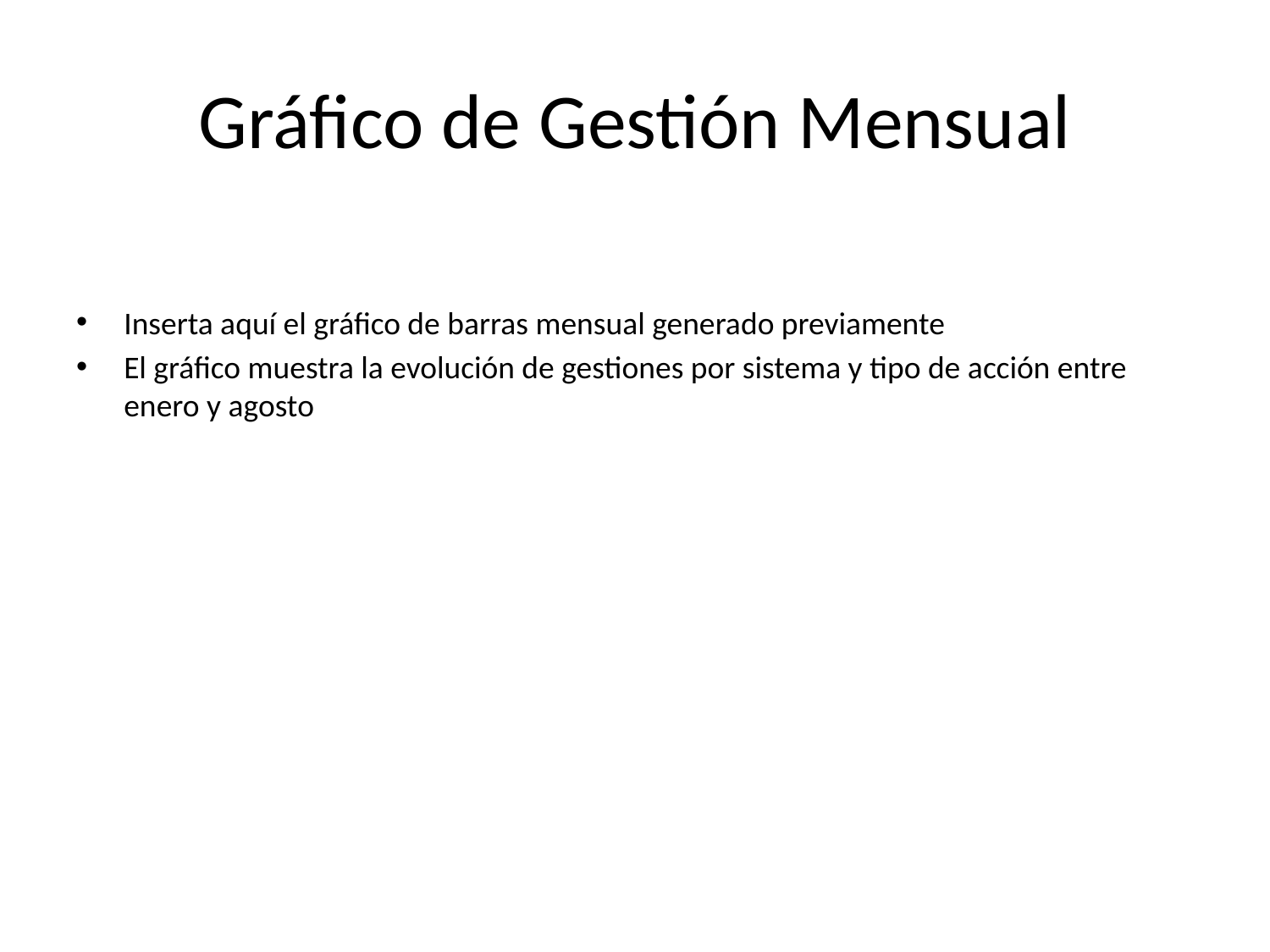

# Gráfico de Gestión Mensual

Inserta aquí el gráfico de barras mensual generado previamente
El gráfico muestra la evolución de gestiones por sistema y tipo de acción entre enero y agosto